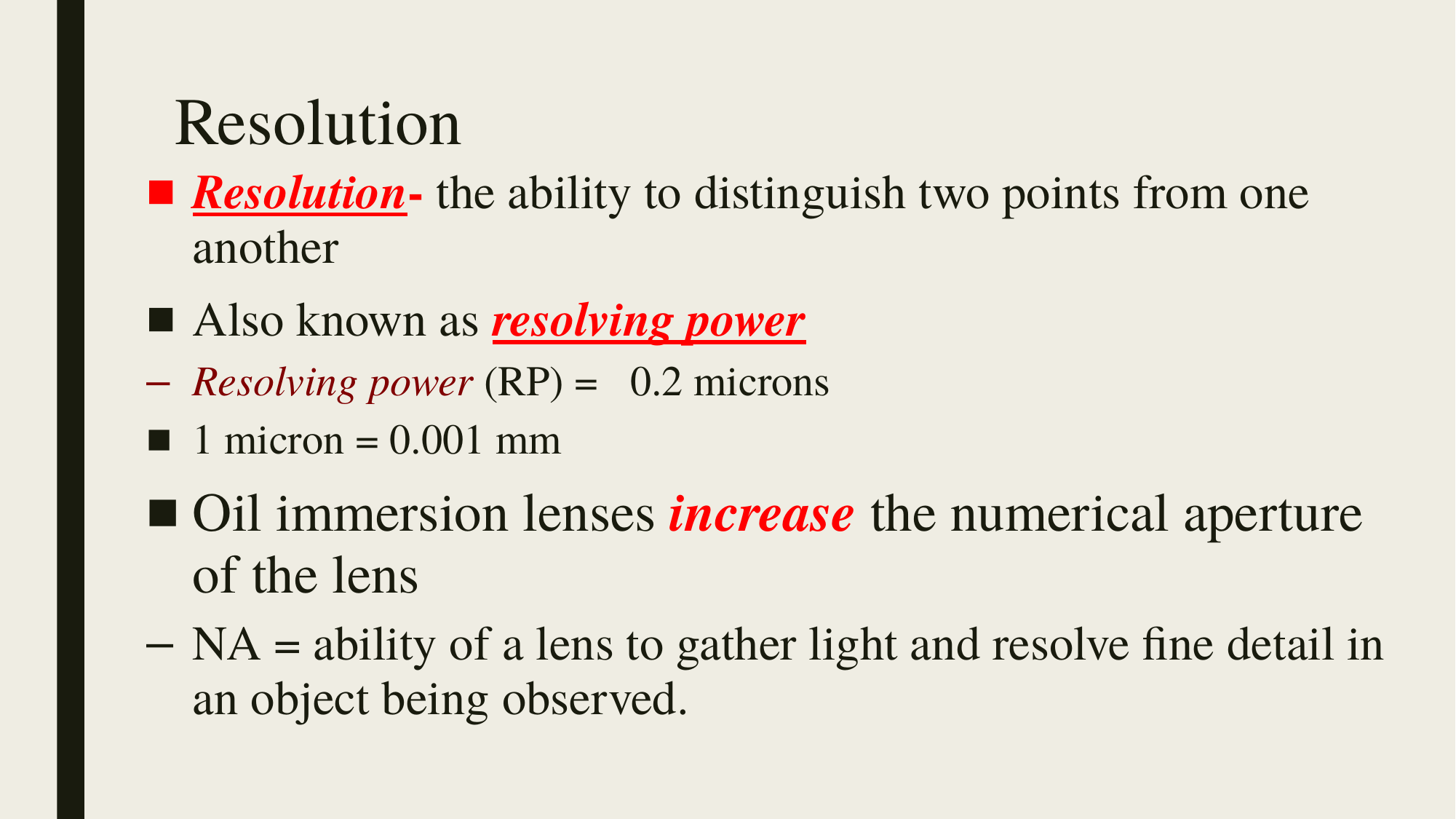

# Resolution
Resolution- the ability to distinguish two points from one another
Also known as resolving power
Resolving power (RP) =   0.2 microns
1 micron = 0.001 mm
Oil immersion lenses increase the numerical aperture of the lens
NA = ability of a lens to gather light and resolve fine detail in an object being observed.